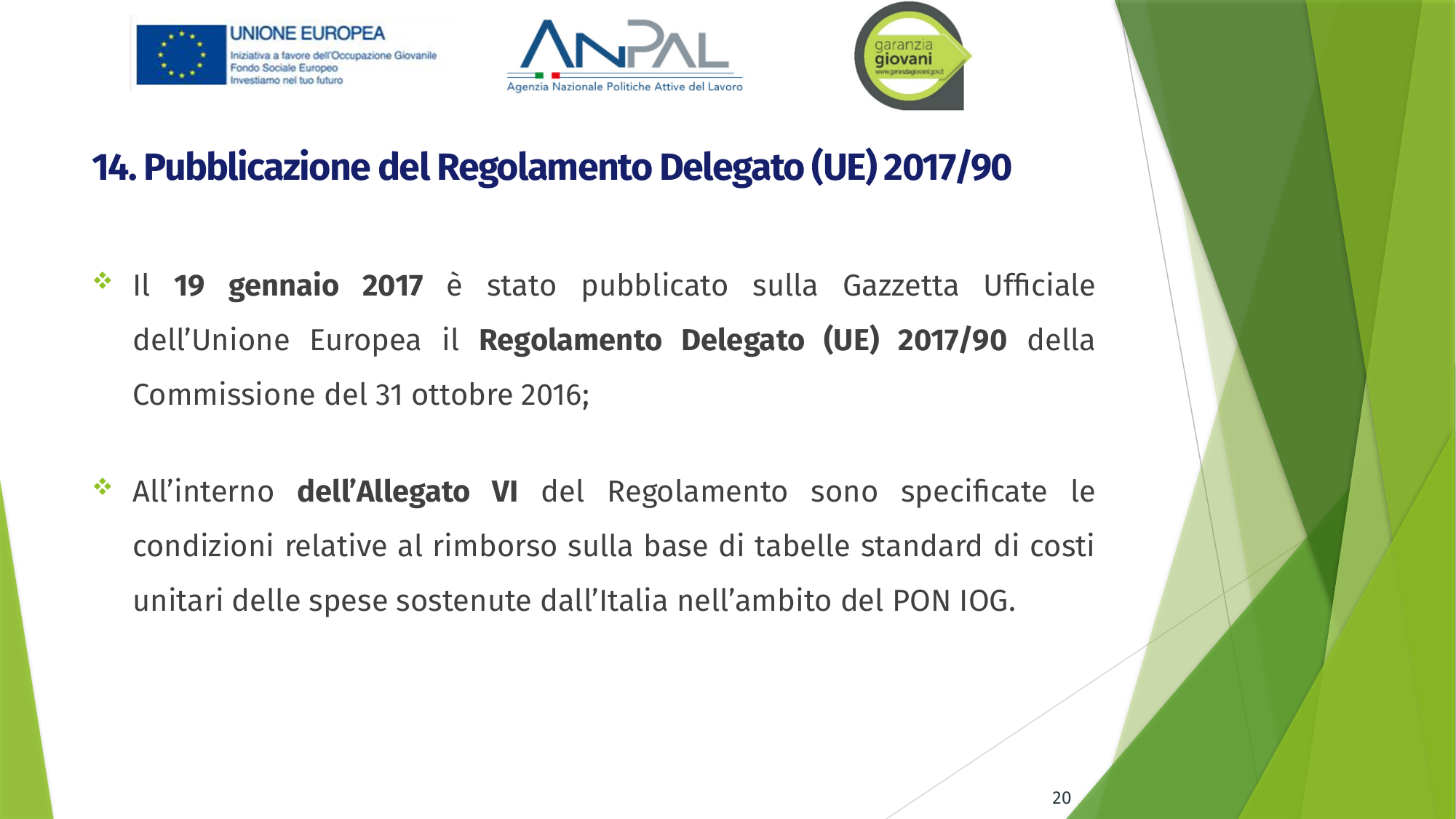

# 14. Pubblicazione del Regolamento Delegato (UE) 2017/90
Il 19 gennaio 2017 è stato pubblicato sulla Gazzetta Ufficiale dell’Unione Europea il Regolamento Delegato (UE) 2017/90 della Commissione del 31 ottobre 2016;
All’interno dell’Allegato VI del Regolamento sono specificate le condizioni relative al rimborso sulla base di tabelle standard di costi unitari delle spese sostenute dall’Italia nell’ambito del PON IOG.